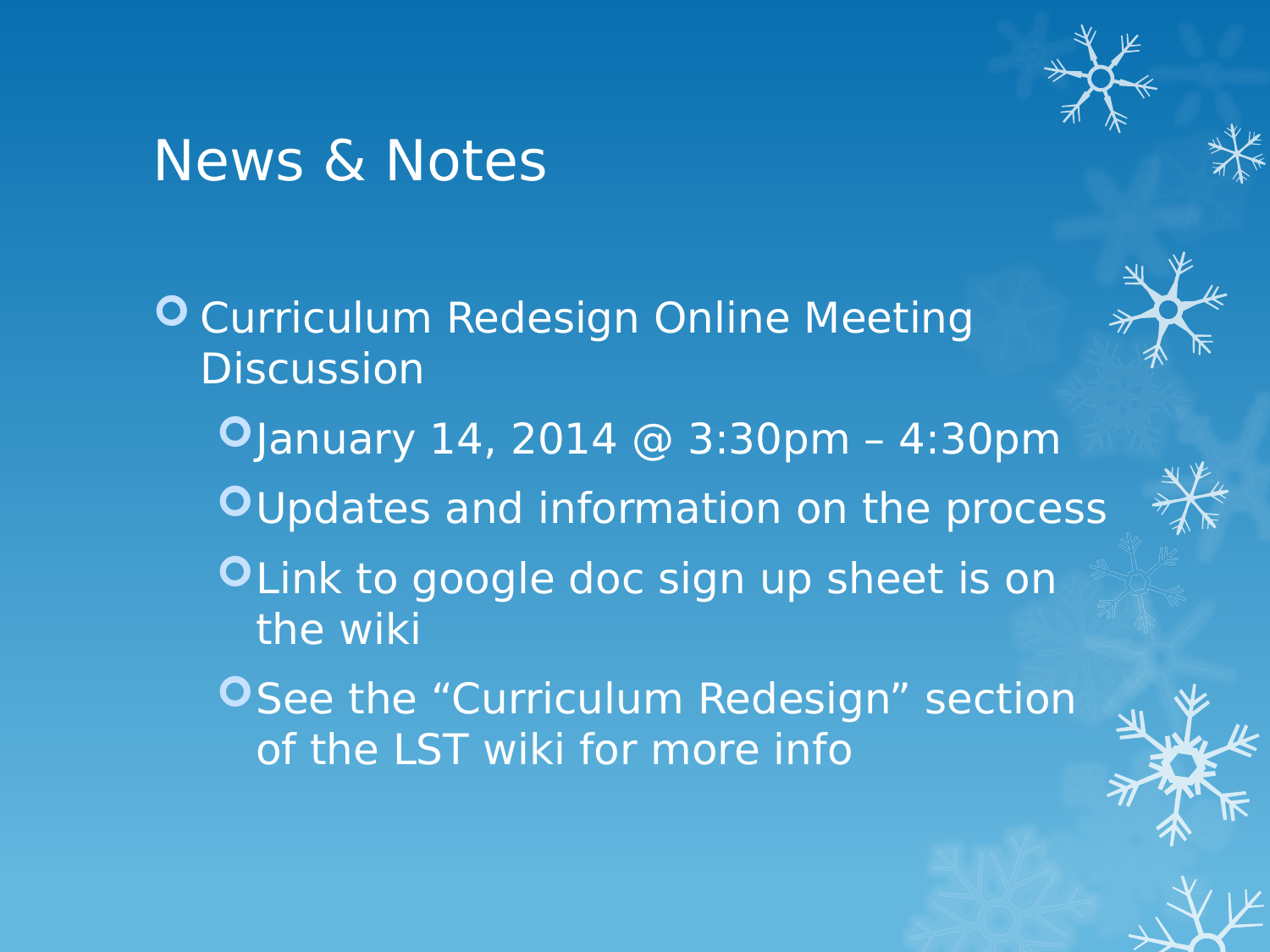

# News & Notes
Curriculum Redesign Online Meeting Discussion
January 14, 2014 @ 3:30pm – 4:30pm
Updates and information on the process
Link to google doc sign up sheet is on the wiki
See the “Curriculum Redesign” section of the LST wiki for more info